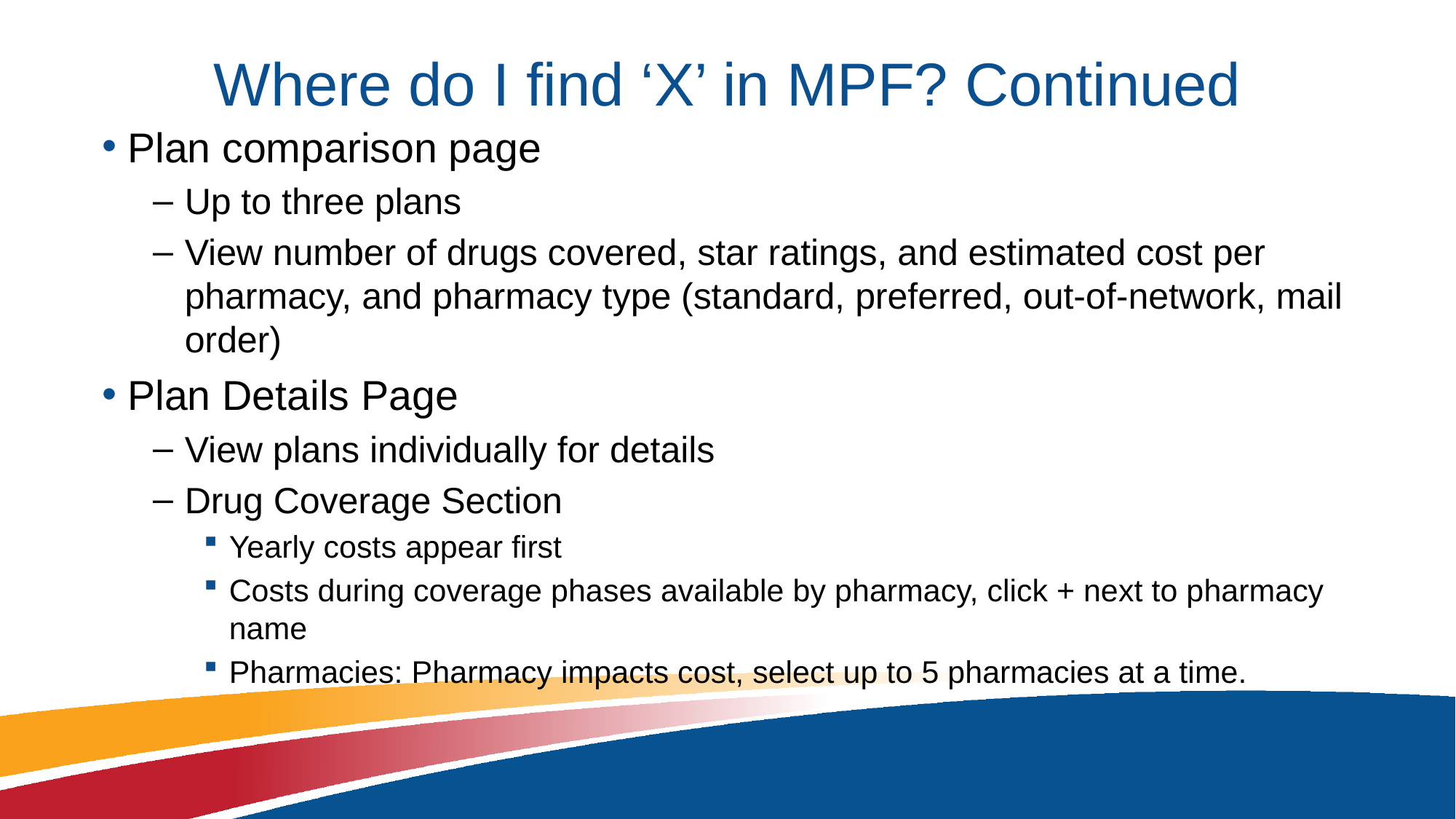

# Where do I find ‘X’ in MPF? Continued
Plan comparison page
Up to three plans
View number of drugs covered, star ratings, and estimated cost per pharmacy, and pharmacy type (standard, preferred, out-of-network, mail order)
Plan Details Page
View plans individually for details
Drug Coverage Section
Yearly costs appear first
Costs during coverage phases available by pharmacy, click + next to pharmacy name
Pharmacies: Pharmacy impacts cost, select up to 5 pharmacies at a time.